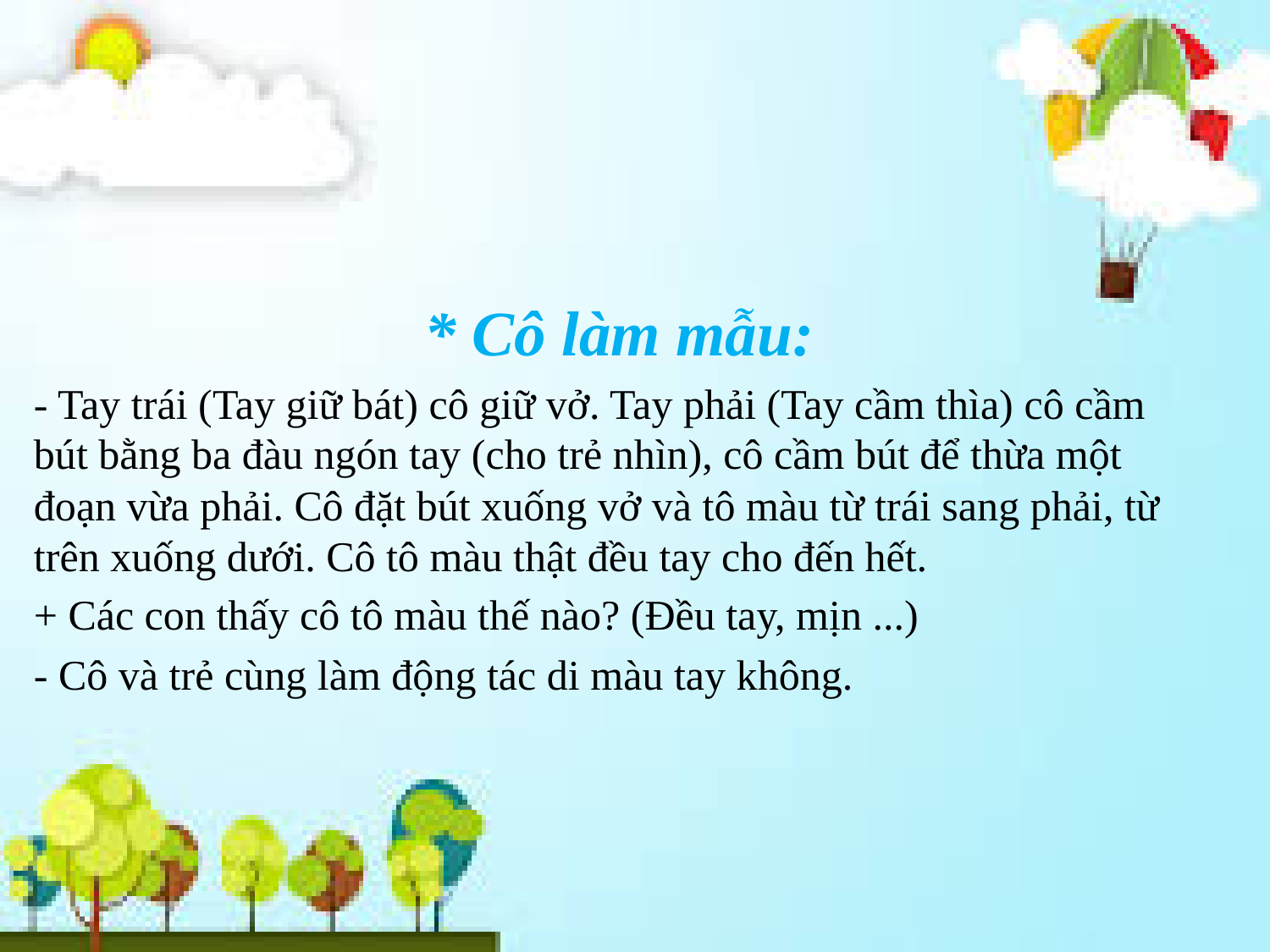

* Cô làm mẫu:
- Tay trái (Tay giữ bát) cô giữ vở. Tay phải (Tay cầm thìa) cô cầm bút bằng ba đàu ngón tay (cho trẻ nhìn), cô cầm bút để thừa một đoạn vừa phải. Cô đặt bút xuống vở và tô màu từ trái sang phải, từ trên xuống dưới. Cô tô màu thật đều tay cho đến hết.
+ Các con thấy cô tô màu thế nào? (Đều tay, mịn ...)
- Cô và trẻ cùng làm động tác di màu tay không.